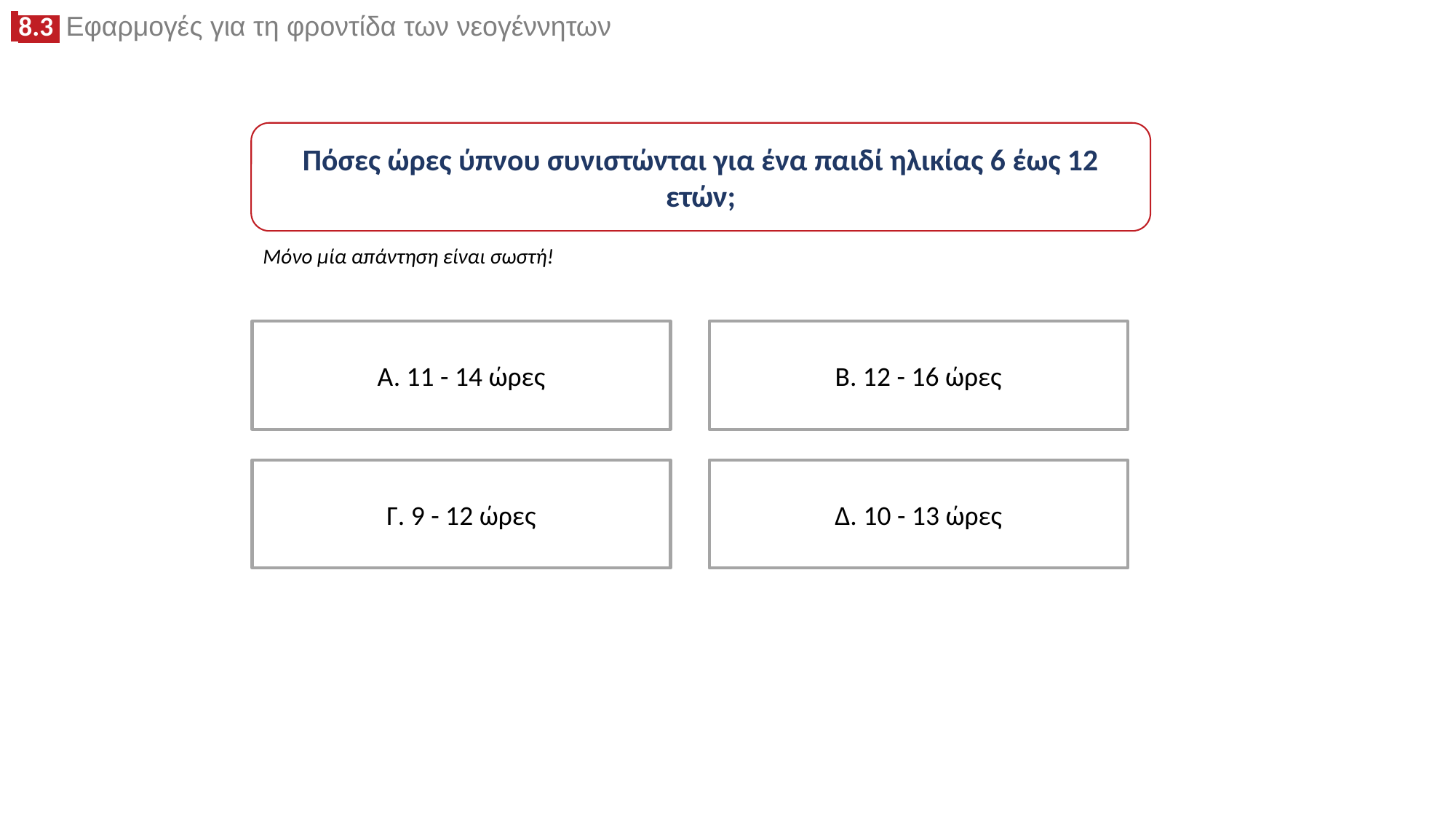

Πόσες ώρες ύπνου συνιστώνται για ένα παιδί ηλικίας 6 έως 12 ετών;
Μόνο μία απάντηση είναι σωστή!
A. 11 - 14 ώρες
B. 12 - 16 ώρες
Γ. 9 - 12 ώρες
Δ. 10 - 13 ώρες